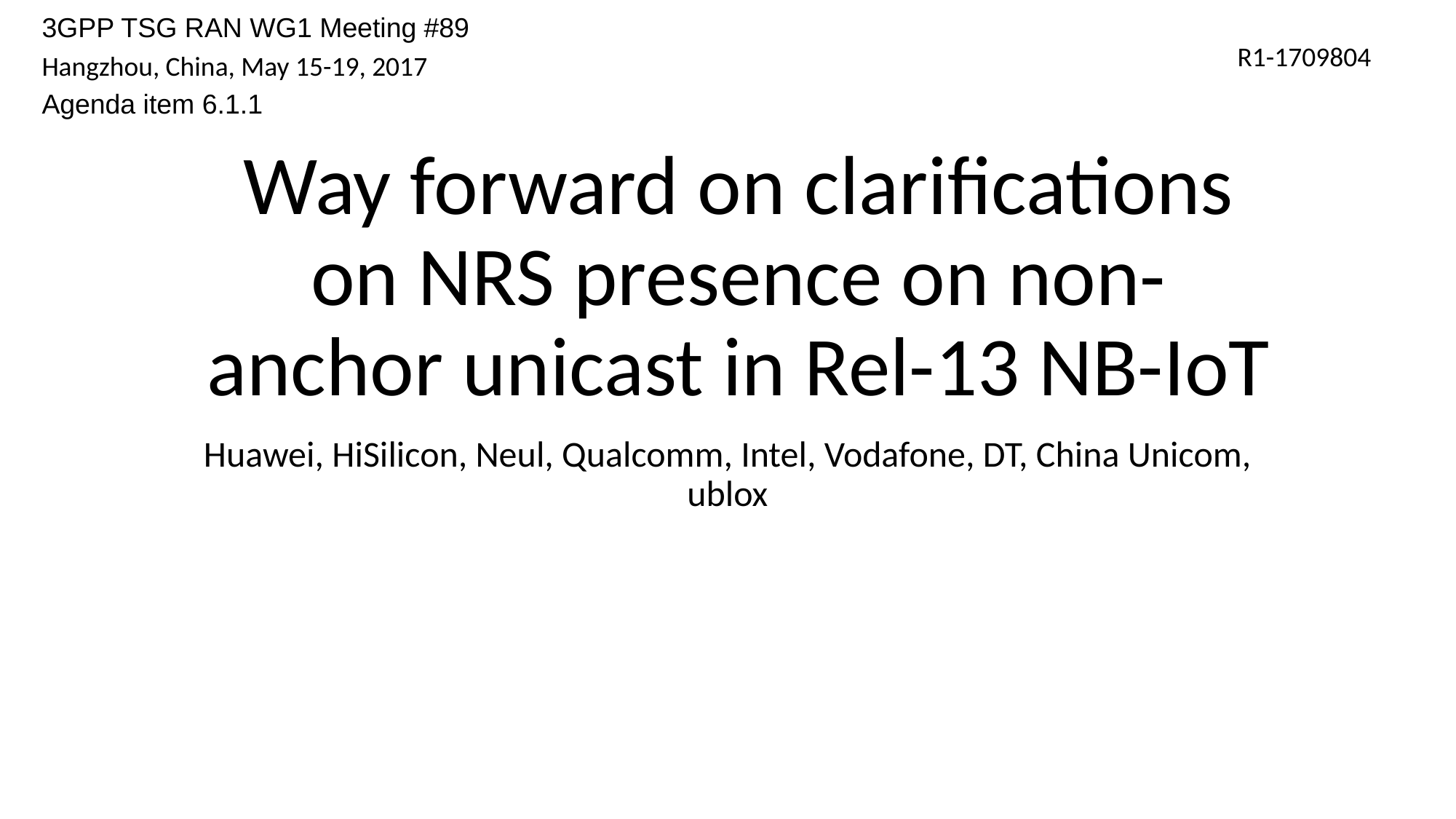

3GPP TSG RAN WG1 Meeting #89
Hangzhou, China, May 15-19, 2017
Agenda item 6.1.1
R1-1709804
# Way forward on clarifications on NRS presence on non-anchor unicast in Rel-13 NB-IoT
Huawei, HiSilicon, Neul, Qualcomm, Intel, Vodafone, DT, China Unicom, ublox